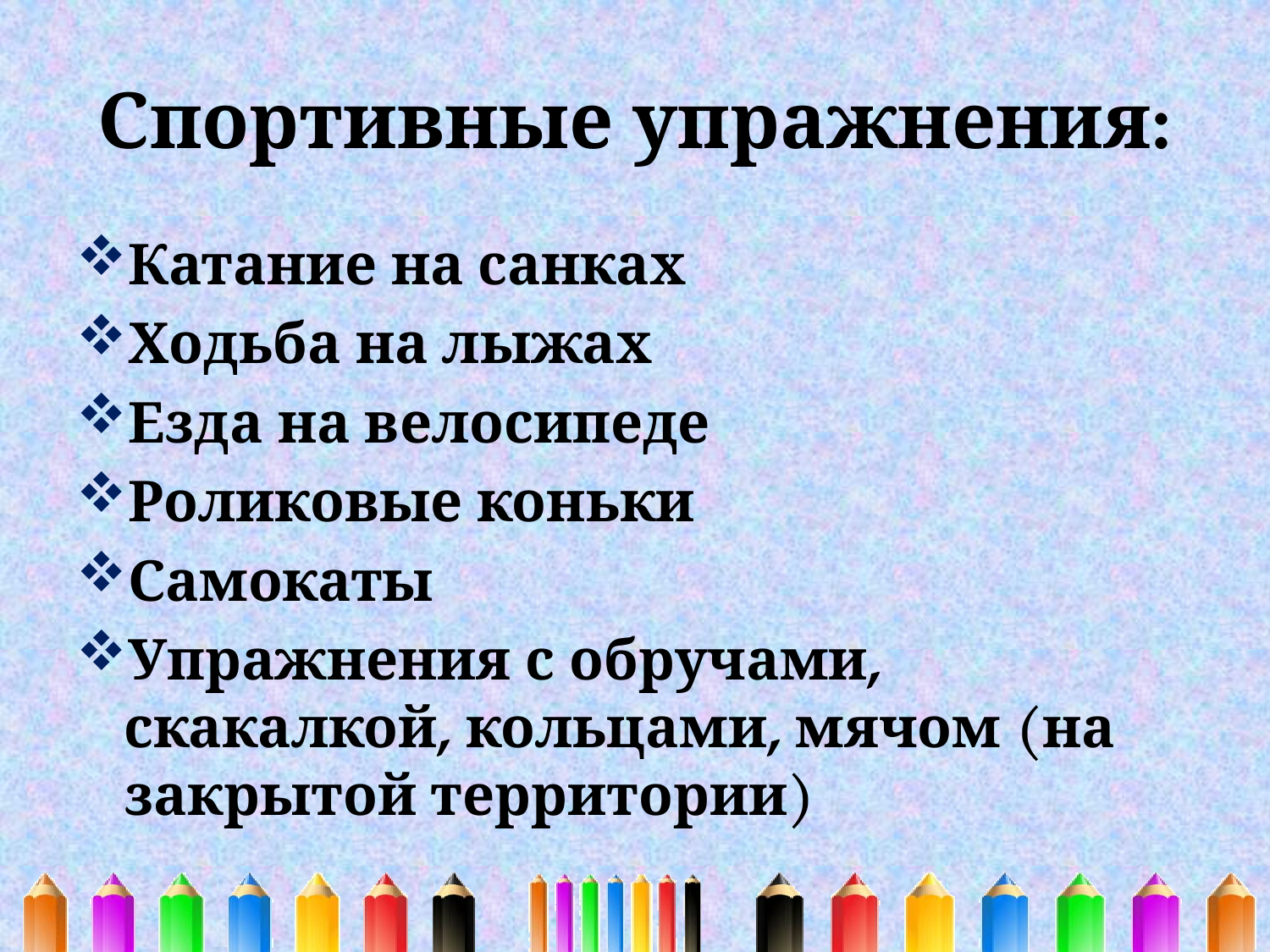

# Спортивные упражнения:
Катание на санках
Ходьба на лыжах
Езда на велосипеде
Роликовые коньки
Самокаты
Упражнения с обручами, скакалкой, кольцами, мячом (на закрытой территории)